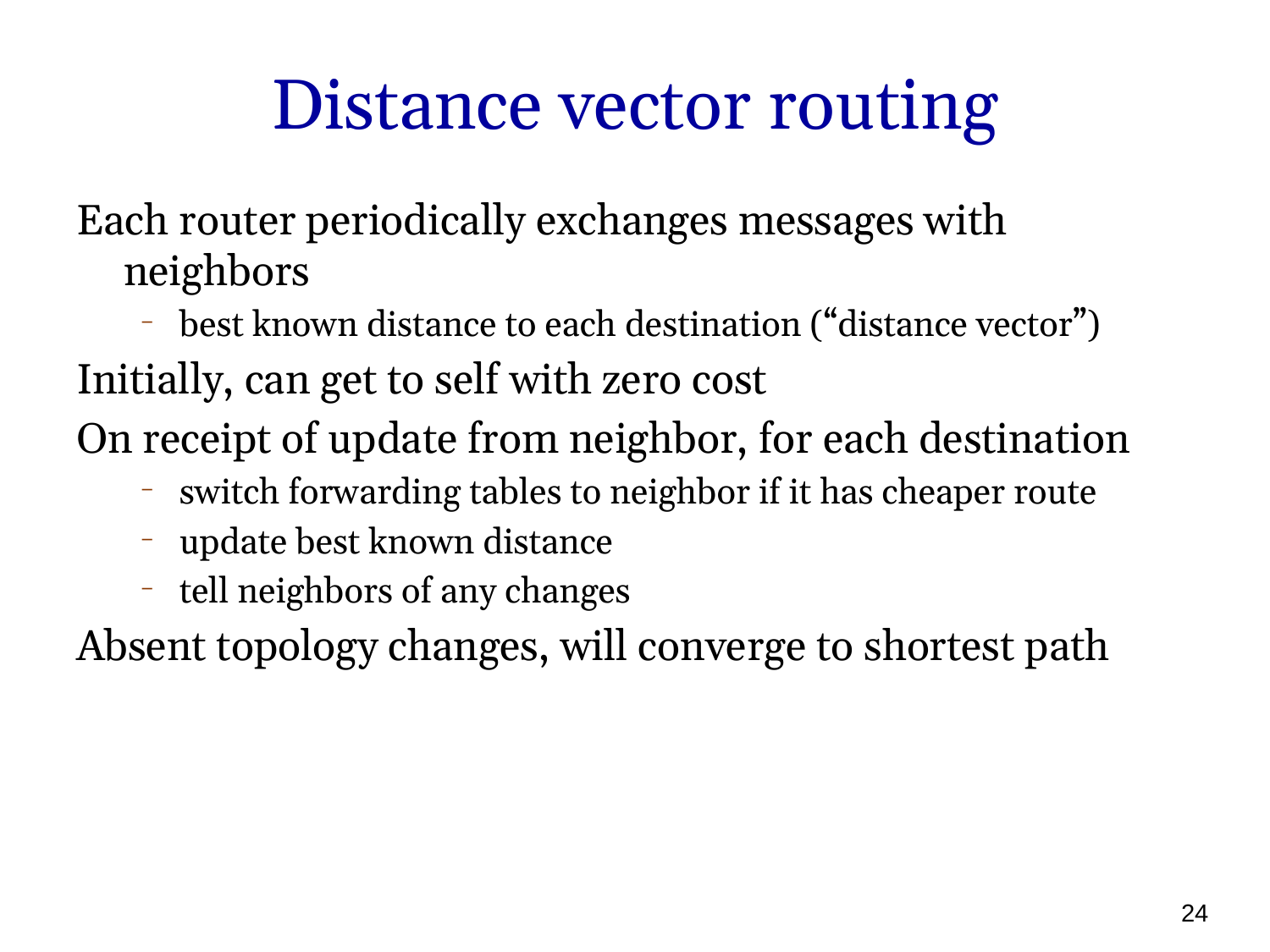

# Distance vector routing
Each router periodically exchanges messages with neighbors
best known distance to each destination (“distance vector”)
Initially, can get to self with zero cost
On receipt of update from neighbor, for each destination
switch forwarding tables to neighbor if it has cheaper route
update best known distance
tell neighbors of any changes
Absent topology changes, will converge to shortest path
24